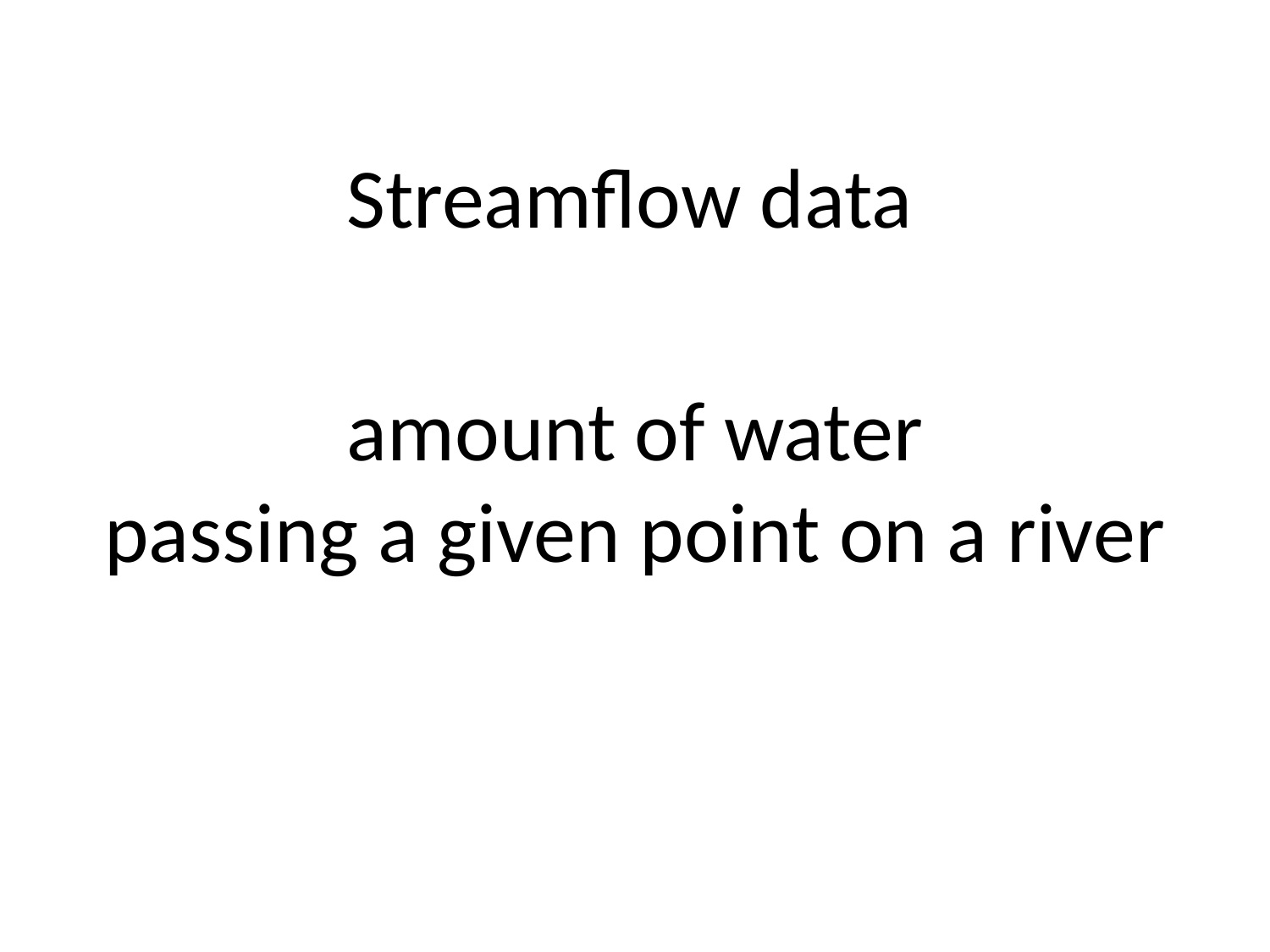

Streamflow data
amount of water
passing a given point on a river